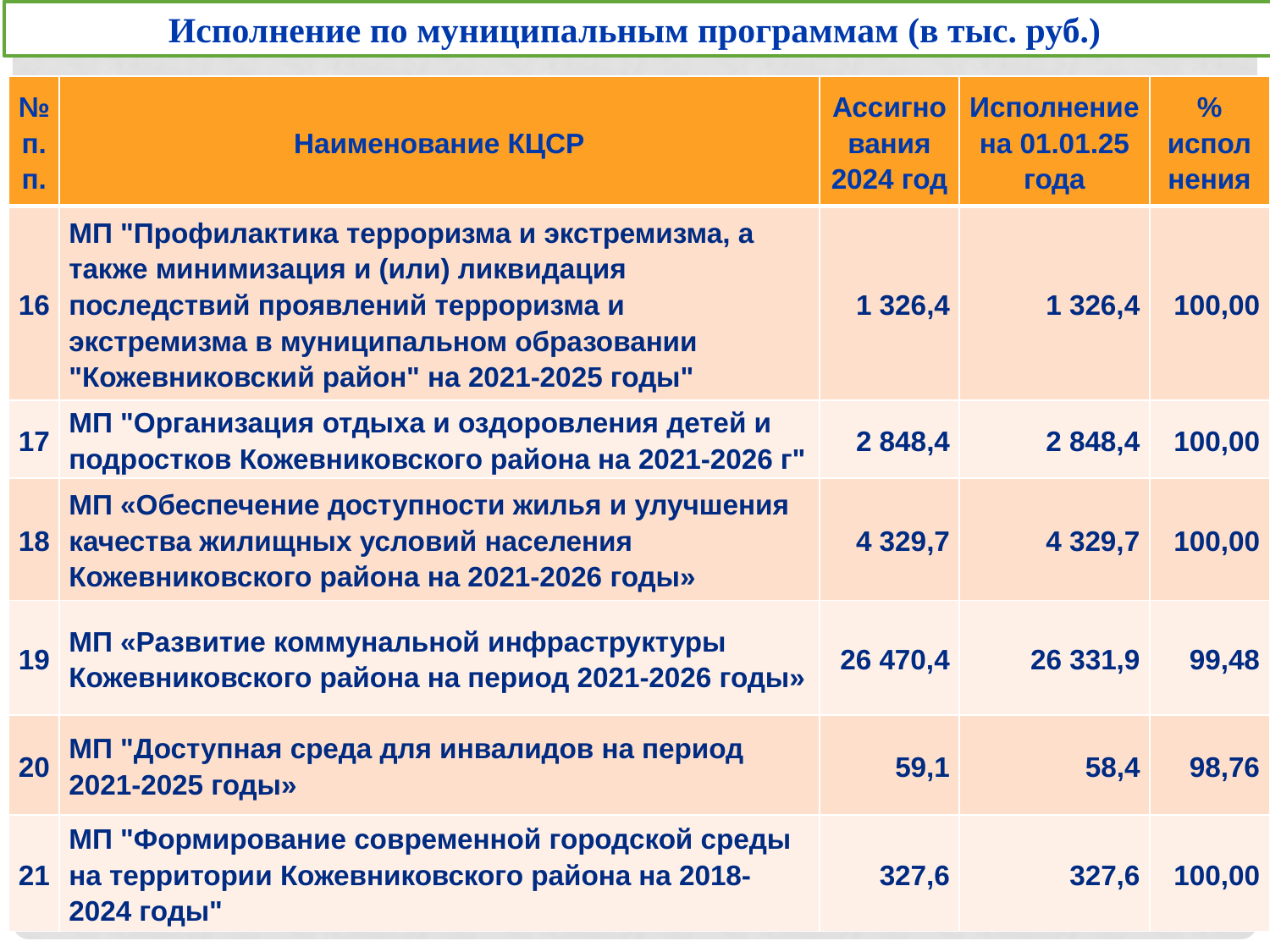

Исполнение по муниципальным программам (в тыс. руб.)
| № п.п. | Наименование КЦСР | Ассигнования 2024 год | Исполнение на 01.01.25 года | % исполнения |
| --- | --- | --- | --- | --- |
| 16 | МП "Профилактика терроризма и экстремизма, а также минимизация и (или) ликвидация последствий проявлений терроризма и экстремизма в муниципальном образовании "Кожевниковский район" на 2021-2025 годы" | 1 326,4 | 1 326,4 | 100,00 |
| 17 | МП "Организация отдыха и оздоровления детей и подростков Кожевниковского района на 2021-2026 г" | 2 848,4 | 2 848,4 | 100,00 |
| 18 | МП «Обеспечение доступности жилья и улучшения качества жилищных условий населения Кожевниковского района на 2021-2026 годы» | 4 329,7 | 4 329,7 | 100,00 |
| 19 | МП «Развитие коммунальной инфраструктуры Кожевниковского района на период 2021-2026 годы» | 26 470,4 | 26 331,9 | 99,48 |
| 20 | МП "Доступная среда для инвалидов на период 2021-2025 годы» | 59,1 | 58,4 | 98,76 |
| 21 | МП "Формирование современной городской среды на территории Кожевниковского района на 2018-2024 годы" | 327,6 | 327,6 | 100,00 |
24